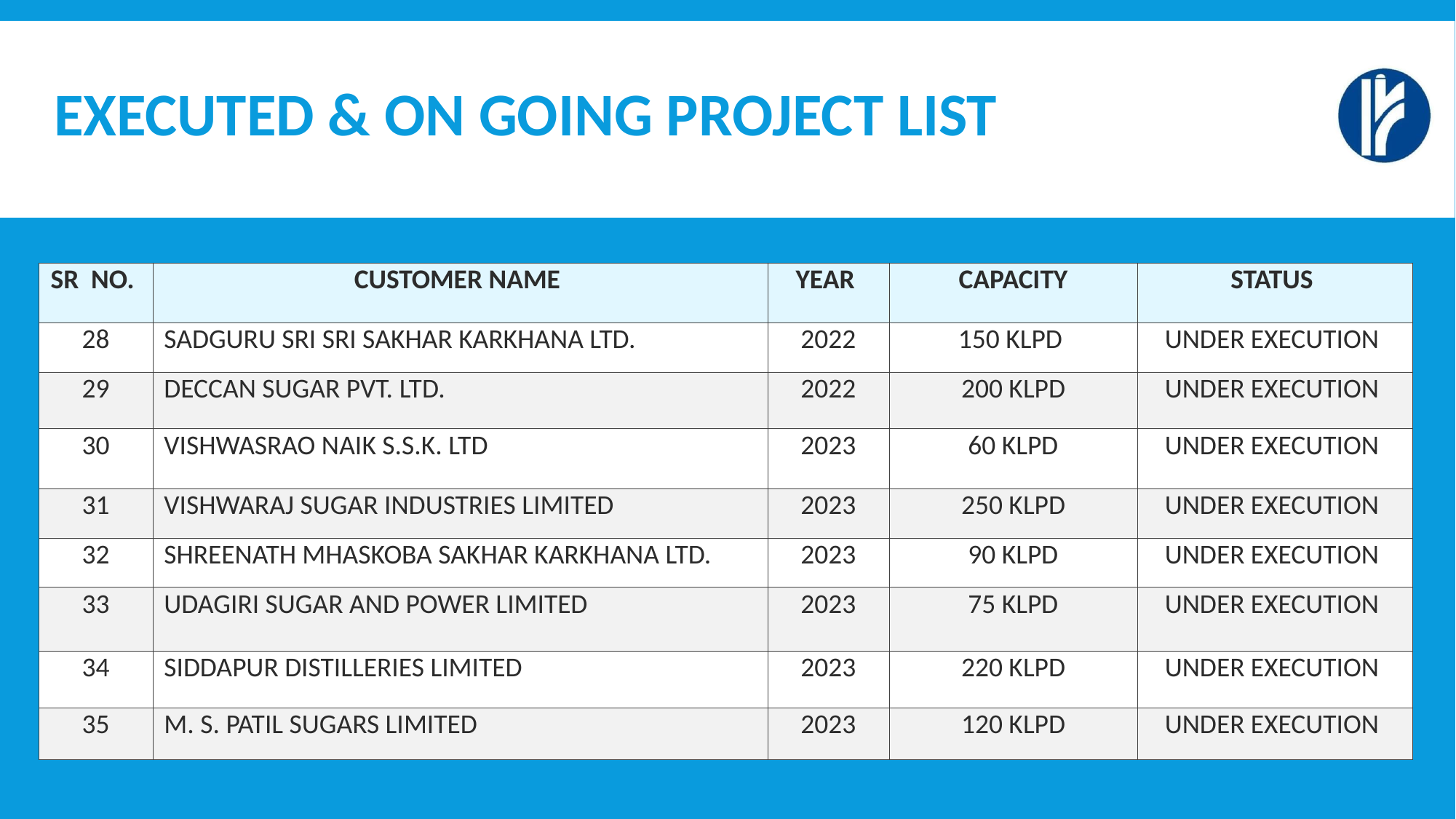

EXECUTED & ON GOING PROJECT LIST
| SR NO. | CUSTOMER NAME | YEAR | CAPACITY | STATUS |
| --- | --- | --- | --- | --- |
| 28 | SADGURU SRI SRI SAKHAR KARKHANA LTD. | 2022 | 150 KLPD | UNDER EXECUTION |
| 29 | DECCAN SUGAR PVT. LTD. | 2022 | 200 KLPD | UNDER EXECUTION |
| 30 | VISHWASRAO NAIK S.S.K. LTD | 2023 | 60 KLPD | UNDER EXECUTION |
| 31 | VISHWARAJ SUGAR INDUSTRIES LIMITED | 2023 | 250 KLPD | UNDER EXECUTION |
| 32 | SHREENATH MHASKOBA SAKHAR KARKHANA LTD. | 2023 | 90 KLPD | UNDER EXECUTION |
| 33 | UDAGIRI SUGAR AND POWER LIMITED | 2023 | 75 KLPD | UNDER EXECUTION |
| 34 | SIDDAPUR DISTILLERIES LIMITED | 2023 | 220 KLPD | UNDER EXECUTION |
| 35 | M. S. PATIL SUGARS LIMITED | 2023 | 120 KLPD | UNDER EXECUTION |